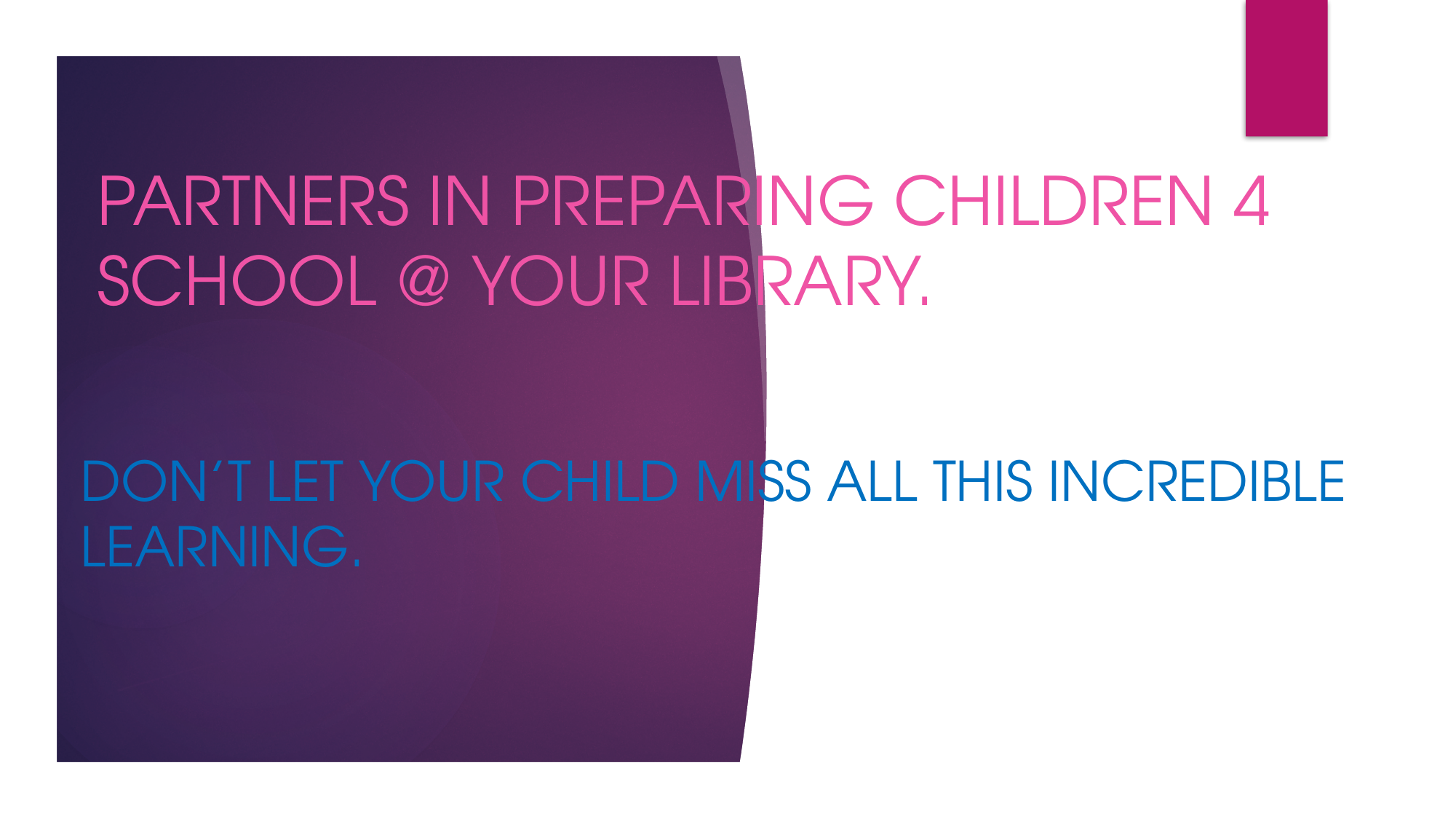

# PARTNERS IN PREPARING CHILDREN 4 SCHOOL @ YOUR LIBRARY.
Don’t let your child miss all this incredible learning.